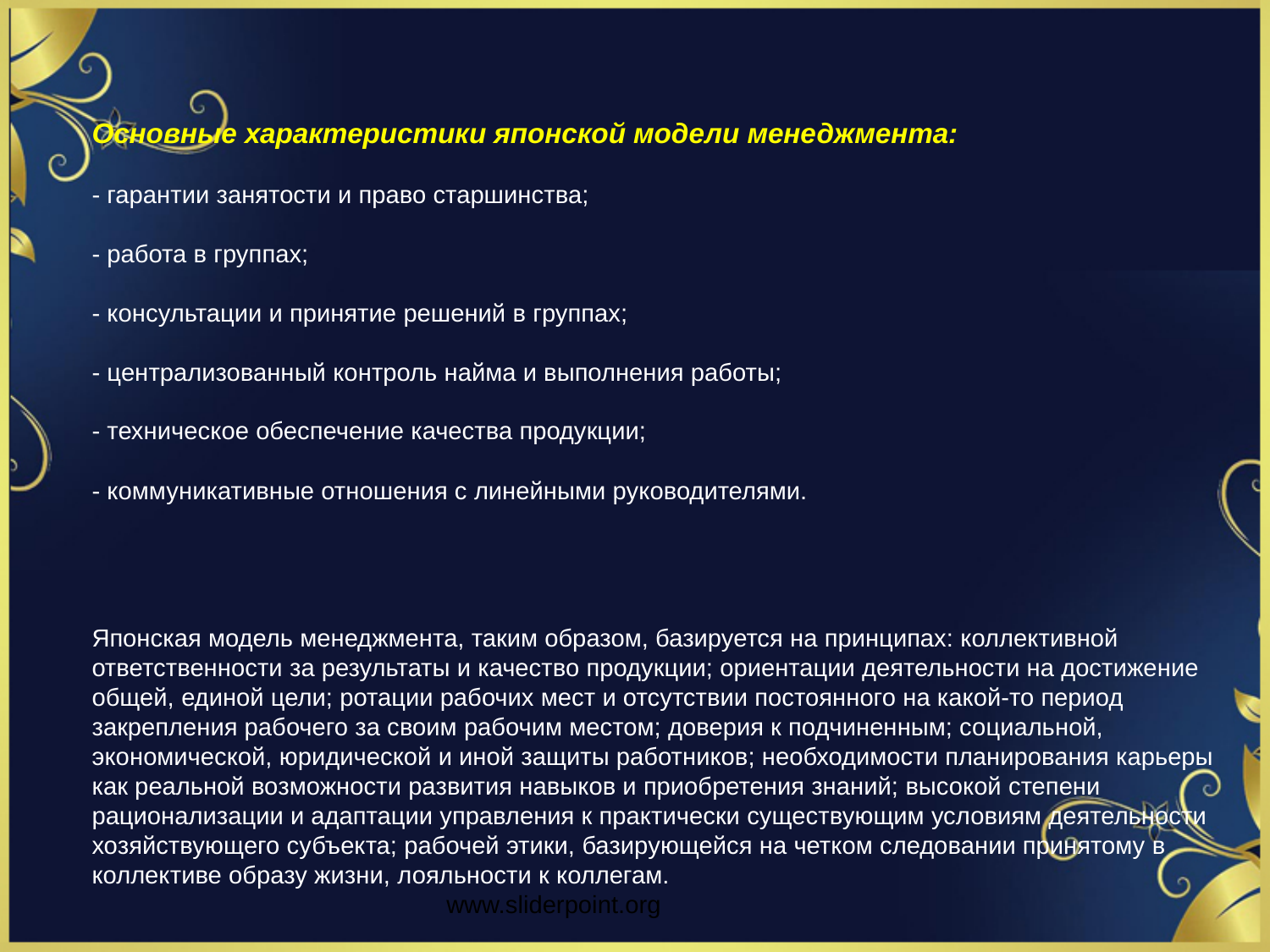

Основные характеристики японской модели менеджмента:
- гарантии занятости и право старшинства;
- работа в группах;
- консультации и принятие решений в группах;
- централизованный контроль найма и выполнения работы;
- техническое обеспечение качества продукции;
- коммуникативные отношения с линейными руководителями.

Японская модель менеджмента, таким образом, базируется на принципах: коллективной ответственности за результаты и качество продукции; ориентации деятельности на достижение общей, единой цели; ротации рабочих мест и отсутствии постоянного на какой-то период закрепления рабочего за своим рабочим местом; доверия к подчиненным; социальной, экономической, юридической и иной защиты работников; необходимости планирования карьеры как реальной возможности развития навыков и приобретения знаний; высокой степени рационализации и адаптации управления к практически существующим условиям деятельности хозяйствующего субъекта; рабочей этики, базирующейся на четком следовании принятому в коллективе образу жизни, лояльности к коллегам.
www.sliderpoint.org